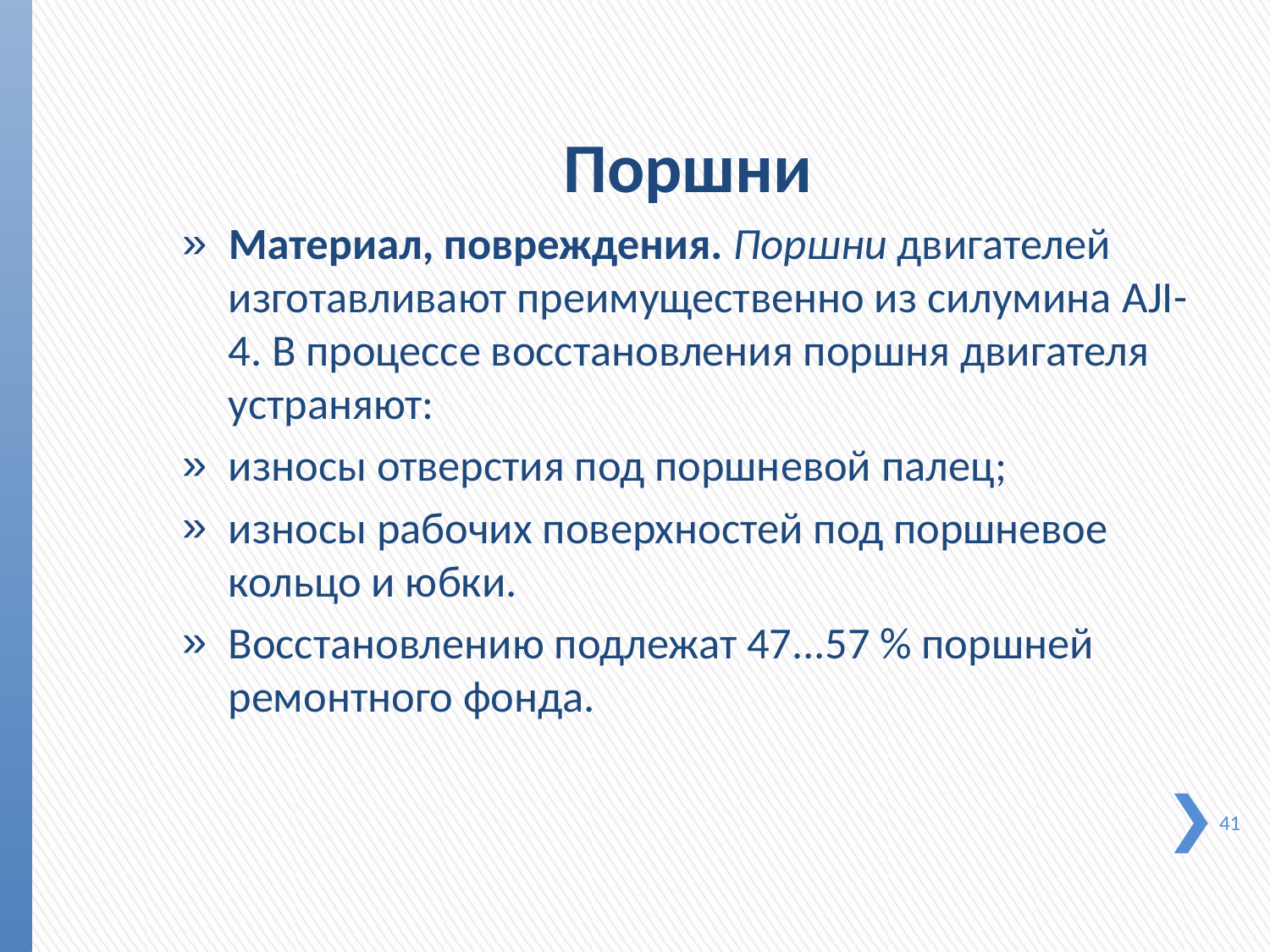

Поршни
Материал, повреждения. Поршни двигателей изготавли­вают преимущественно из силумина AJI-4. В процессе восста­новления поршня двигателя устраняют:
износы отверстия под поршневой палец;
износы рабочих поверхностей под поршневое кольцо и юбки.
Восстановлению подлежат 47...57 % поршней ремонтного фонда.

41